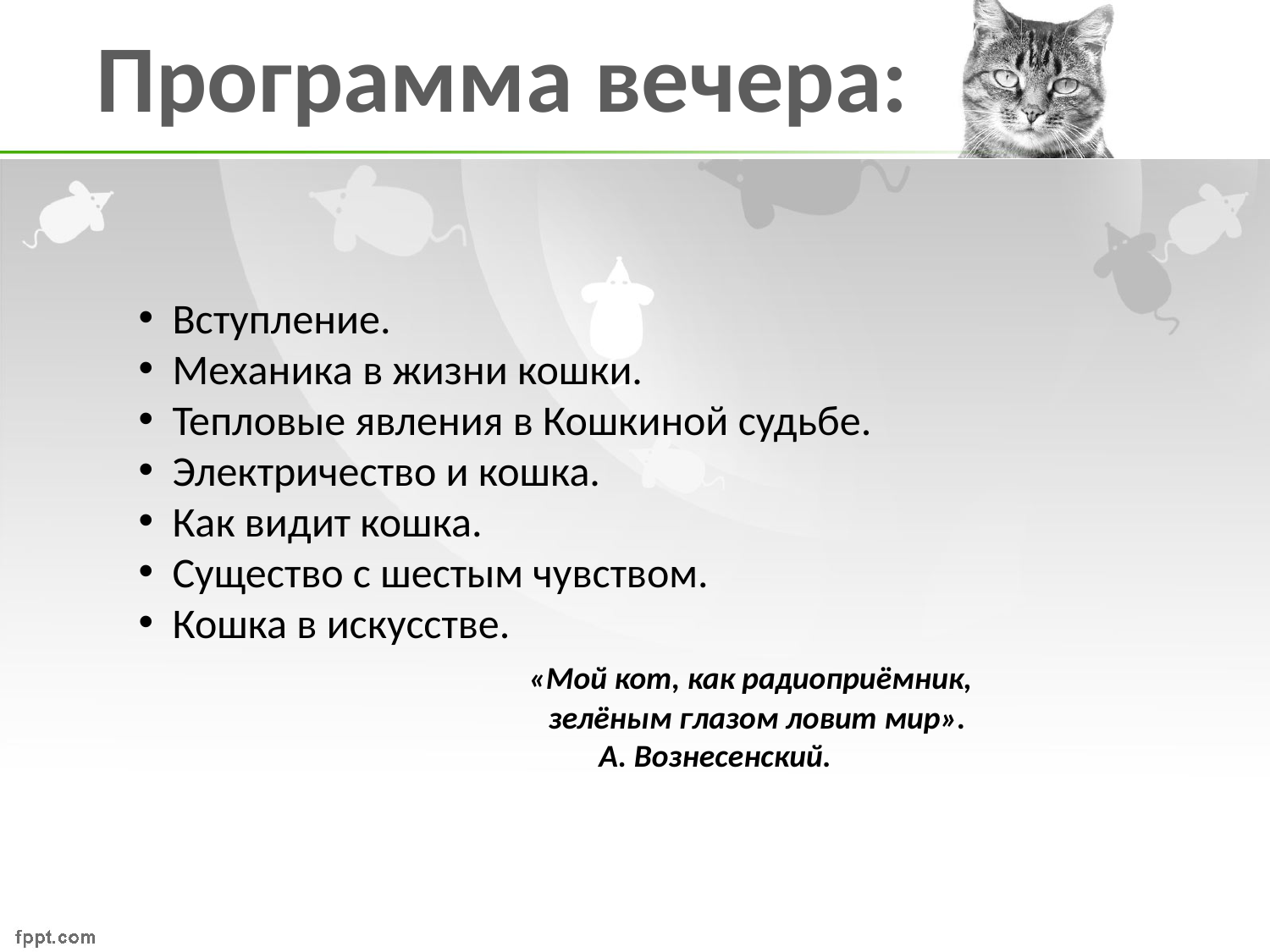

# Программа вечера:
  Вступление.
  Механика в жизни кошки.
  Тепловые явления в Кошкиной судьбе.
  Электричество и кошка.
  Как видит кошка.
  Существо с шестым чувством.
  Кошка в искусстве.
                                         «Мой кот, как радиоприёмник,
                                                         зелёным глазом ловит мир».
                                                                А. Вознесенский.